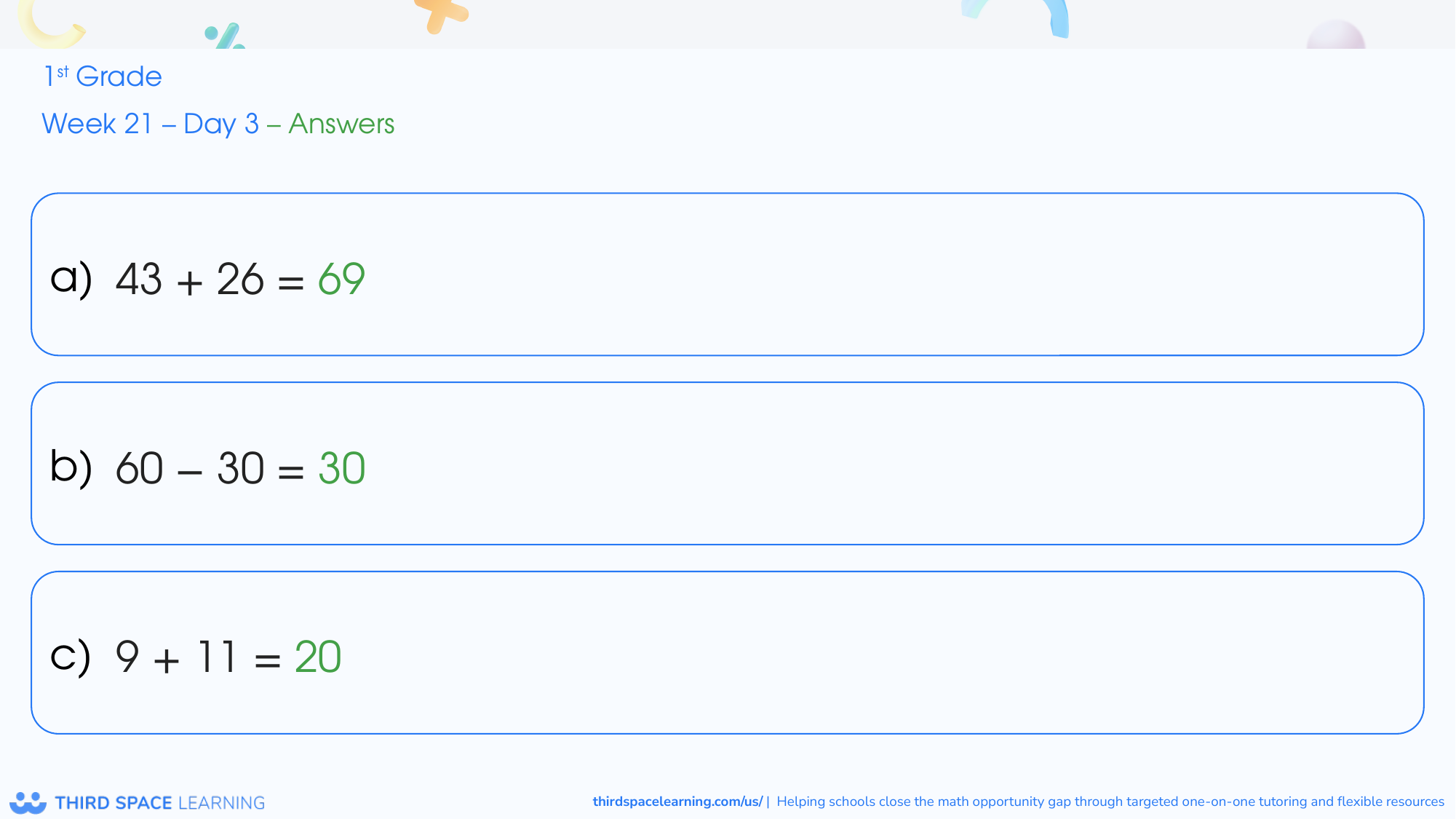

1st Grade
Week 21 – Day 3 – Answers
43 + 26 = 69
60 − 30 = 30
9 + 11 = 20